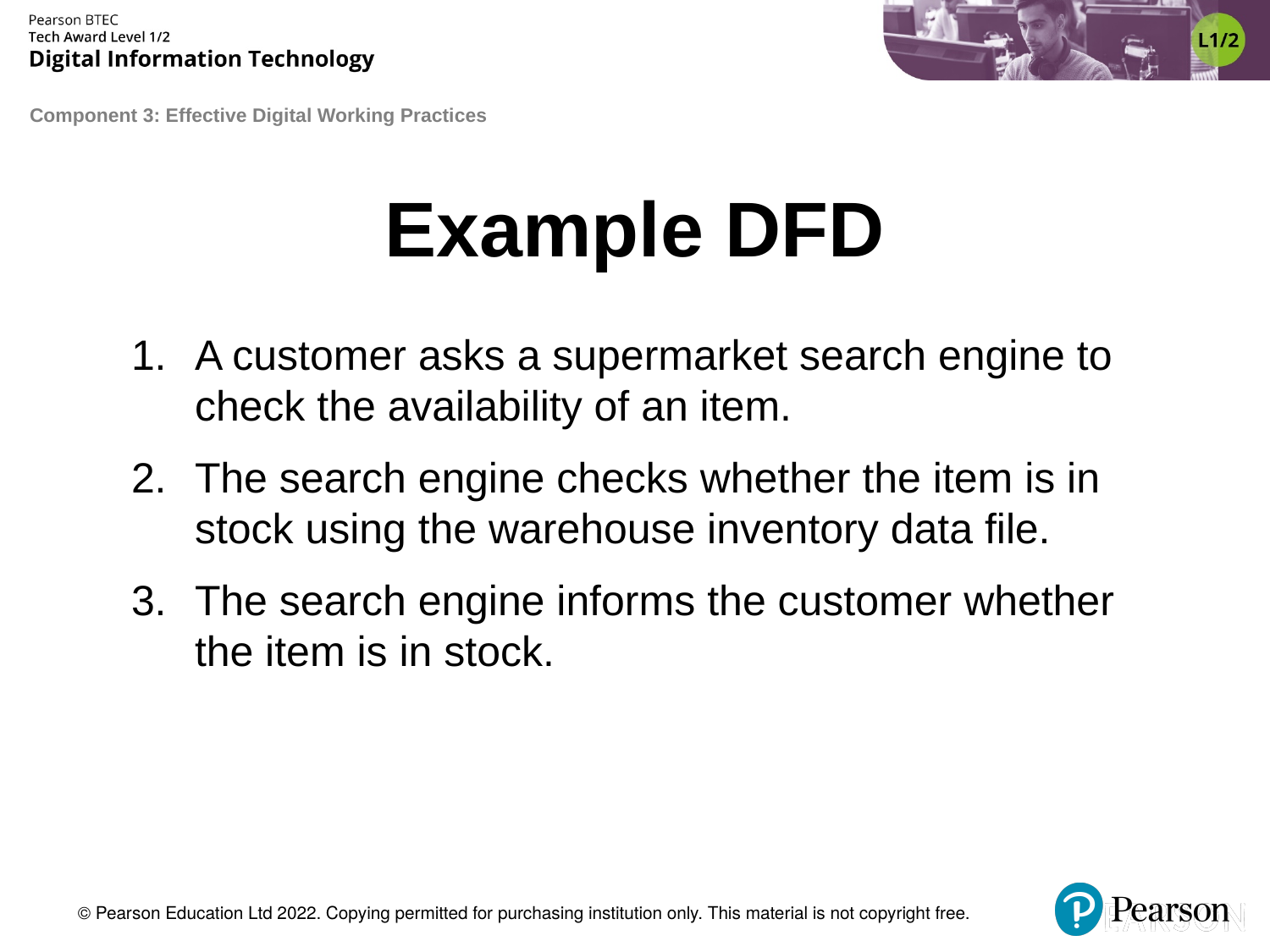

# Example DFD
A customer asks a supermarket search engine to check the availability of an item.
The search engine checks whether the item is in stock using the warehouse inventory data file.
The search engine informs the customer whether the item is in stock.
© Pearson Education Ltd 2022. Copying permitted for purchasing institution only. This material is not copyright free.